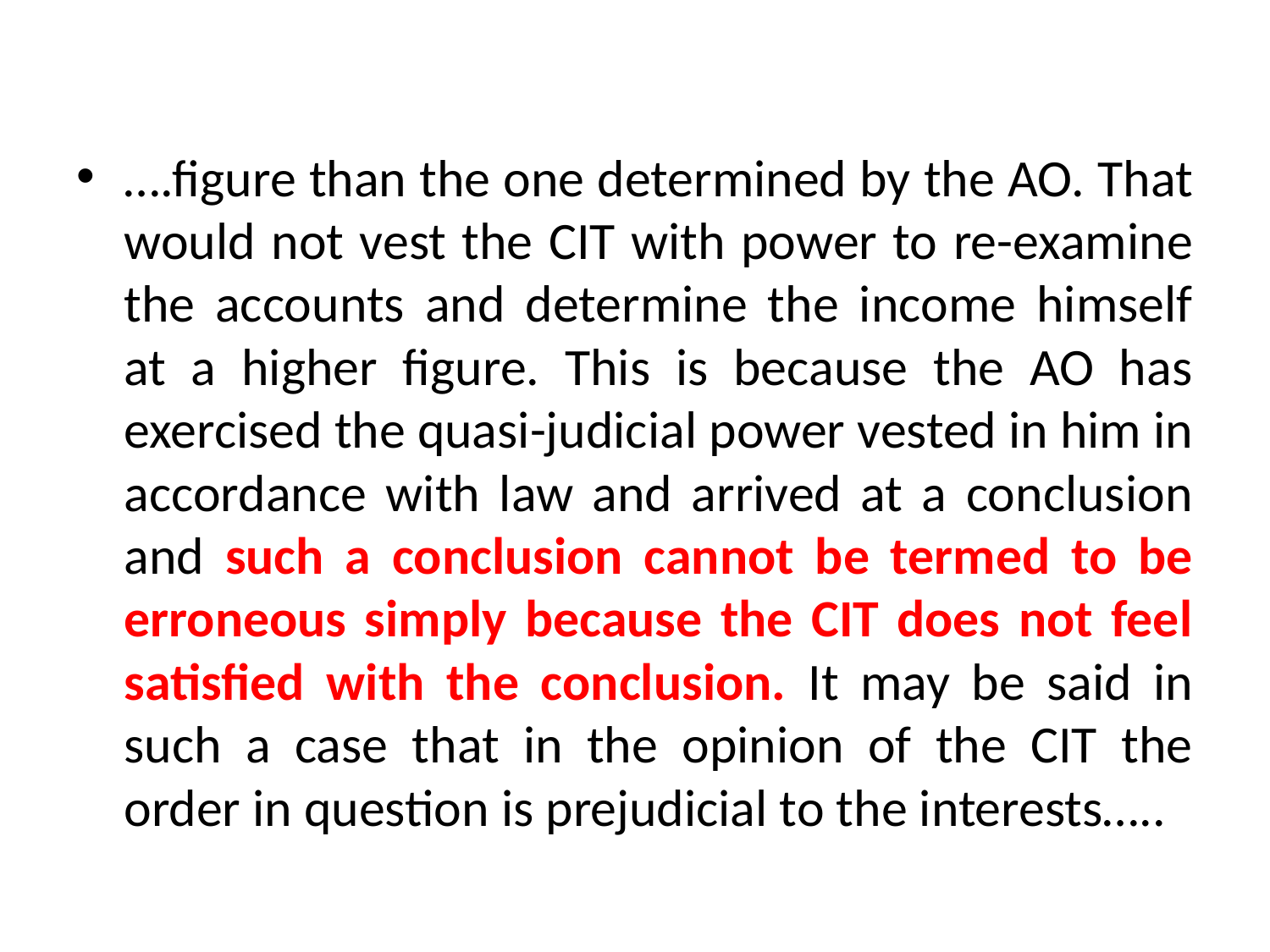

#
….figure than the one determined by the AO. That would not vest the CIT with power to re-examine the accounts and determine the income himself at a higher figure. This is because the AO has exercised the quasi-judicial power vested in him in accordance with law and arrived at a conclusion and such a conclusion cannot be termed to be erroneous simply because the CIT does not feel satisfied with the conclusion. It may be said in such a case that in the opinion of the CIT the order in question is prejudicial to the interests…..